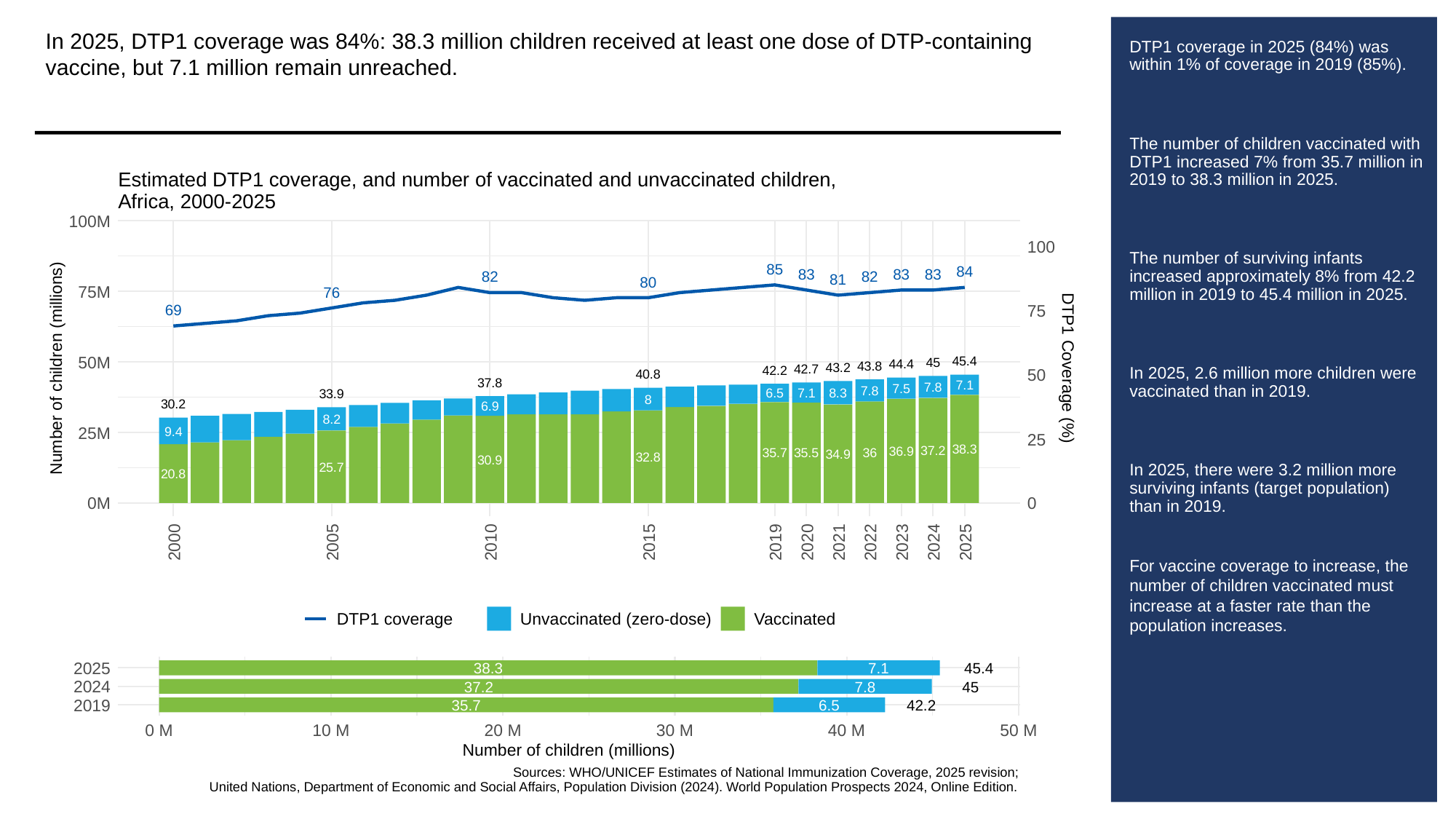

In 2025, DTP1 coverage was 84%: 38.3 million children received at least one dose of DTP-containing vaccine, but 7.1 million remain unreached.
# DTP1 coverage in 2025 (84%) was within 1% of coverage in 2019 (85%).

The number of children vaccinated with DTP1 increased 7% from 35.7 million in 2019 to 38.3 million in 2025.

The number of surviving infants increased approximately 8% from 42.2 million in 2019 to 45.4 million in 2025.

In 2025, 2.6 million more children were vaccinated than in 2019.

In 2025, there were 3.2 million more surviving infants (target population) than in 2019.

For vaccine coverage to increase, the number of children vaccinated must increase at a faster rate than the population increases.

Estimated DTP1 coverage, and number of vaccinated and unvaccinated children,
Africa, 2000-2025
100M

100

85
84
83
83
83
82
82
81
80

75M
76

69
75

50M
45.4
45
44.4
43.8

Number of children (millions)
DTP1 Coverage (%)
43.2
42.7
42.2
50
40.8

37.8

7.1

7.8

7.5

7.8

7.1
8.3
6.5
33.9

8

30.2

6.9

8.2

9.4
25M

25

38.3
37.2
36.9
36
35.7
35.5
34.9
32.8
30.9
25.7

20.8
0M
0

2000
2005
2010
2015
2019
2020
2021
2022
2023
2024
2025

DTP1 coverage
Unvaccinated (zero-dose)
Vaccinated

2025
38.3
7.1
45.4

2024
37.2
7.8
45

2019
35.7
6.5
42.2

0 M
10 M
20 M
30 M
40 M
50 M
Number of children (millions)
Sources: WHO/UNICEF Estimates of National Immunization Coverage, 2025 revision;
United Nations, Department of Economic and Social Affairs, Population Division (2024). World Population Prospects 2024, Online Edition.